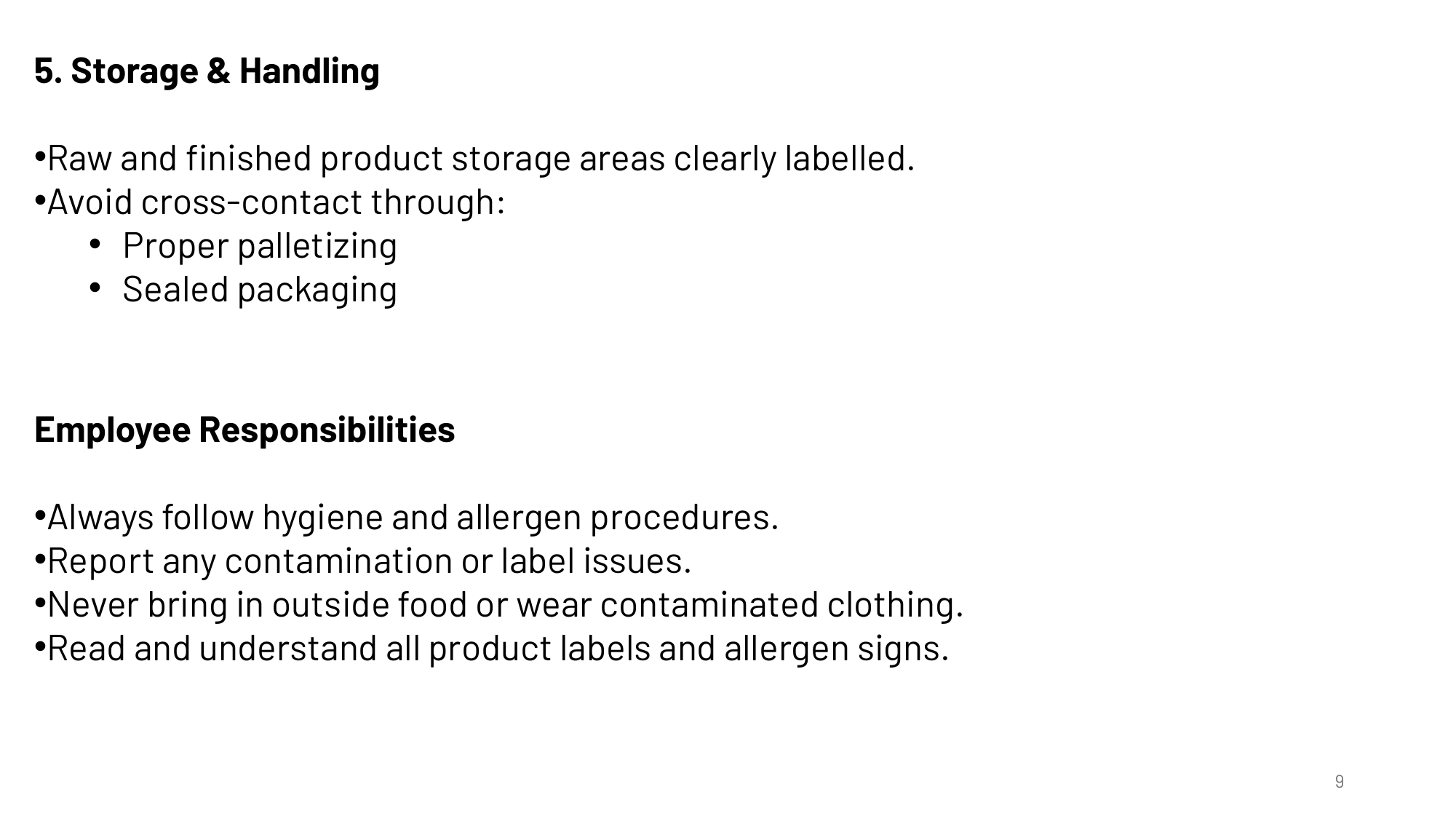

5. Storage & Handling

Raw and finished product storage areas clearly labelled.
Avoid cross-contact through:
Proper palletizing
Sealed packaging
Employee Responsibilities

Always follow hygiene and allergen procedures.
Report any contamination or label issues.
Never bring in outside food or wear contaminated clothing.
Read and understand all product labels and allergen signs.
9